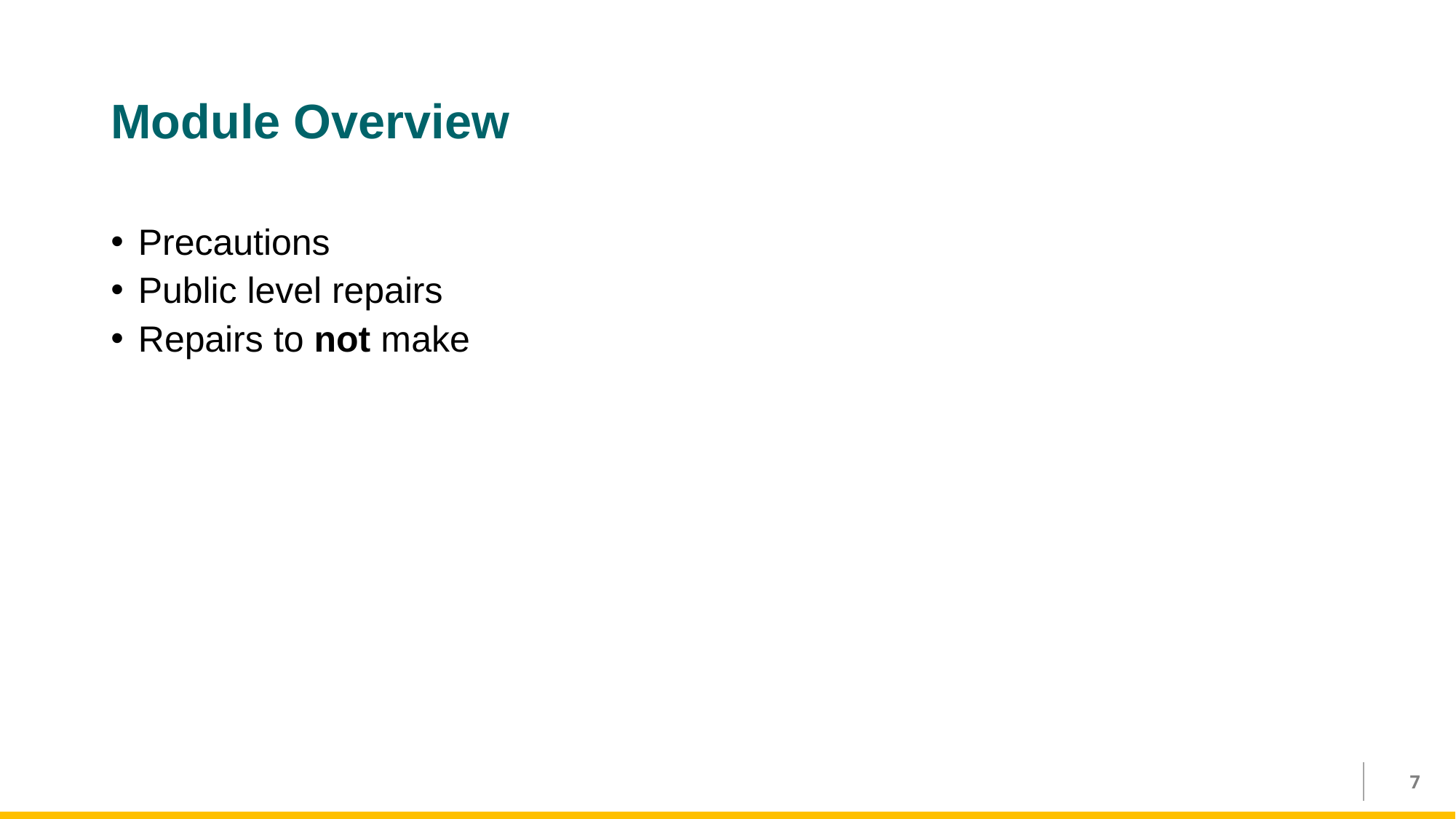

# Module Overview
Precautions
Public level repairs
Repairs to not make